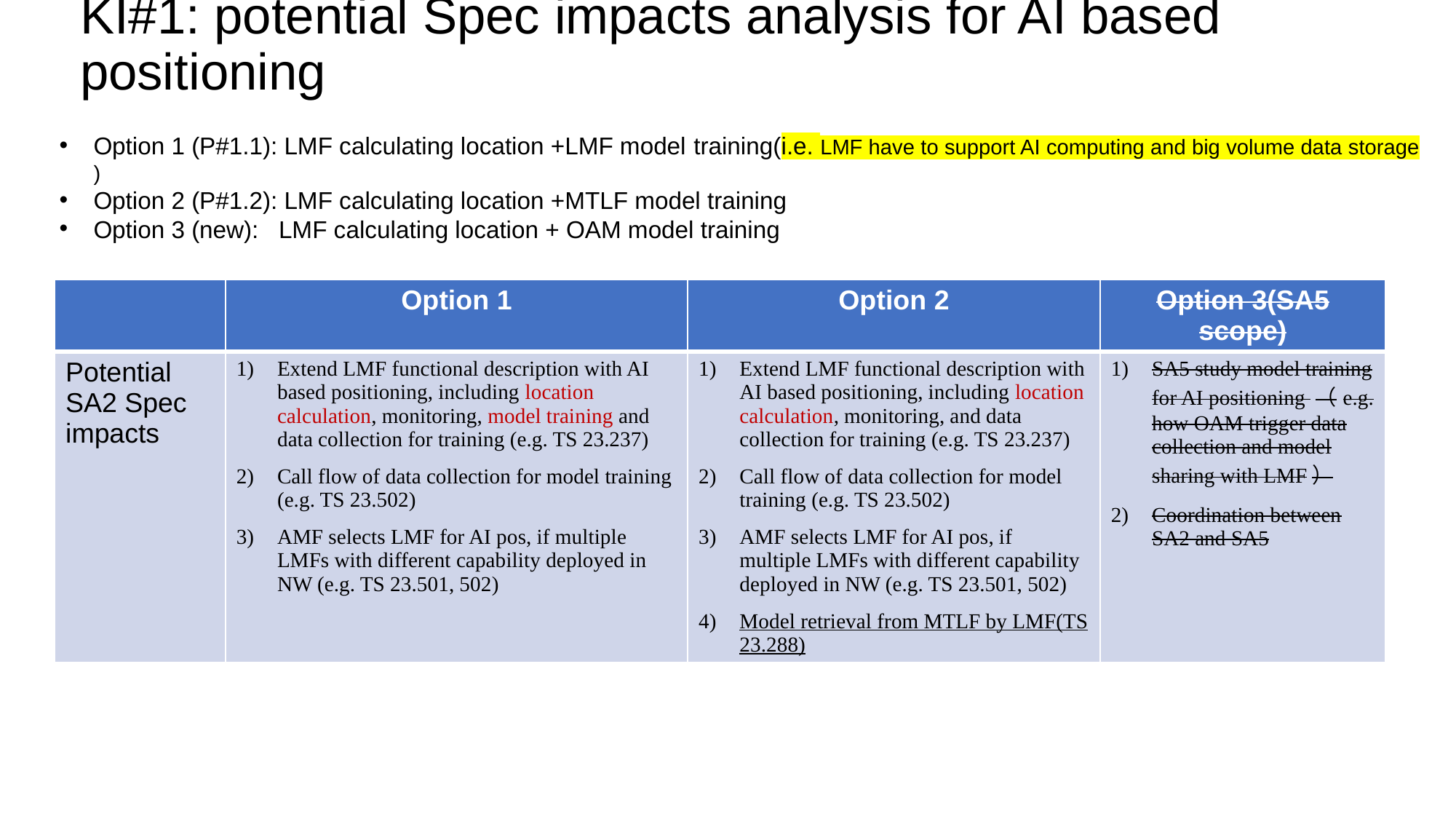

# KI#1: potential Spec impacts analysis for AI based positioning
Option 1 (P#1.1): LMF calculating location +LMF model training(i.e. LMF have to support AI computing and big volume data storage )
Option 2 (P#1.2): LMF calculating location +MTLF model training
Option 3 (new):   LMF calculating location + OAM model training
|  | Option 1 | Option 2 | Option 3(SA5 scope) |
| --- | --- | --- | --- |
| Potential SA2 Spec impacts | Extend LMF functional description with AI based positioning, including location calculation, monitoring, model training and data collection for training (e.g. TS 23.237) Call flow of data collection for model training (e.g. TS 23.502) AMF selects LMF for AI pos, if multiple LMFs with different capability deployed in NW (e.g. TS 23.501, 502) | Extend LMF functional description with AI based positioning, including location calculation, monitoring, and data collection for training (e.g. TS 23.237) Call flow of data collection for model training (e.g. TS 23.502) AMF selects LMF for AI pos, if multiple LMFs with different capability deployed in NW (e.g. TS 23.501, 502) Model retrieval from MTLF by LMF(TS 23.288) | SA5 study model training for AI positioning （e.g. how OAM trigger data collection and model sharing with LMF） Coordination between SA2 and SA5 |